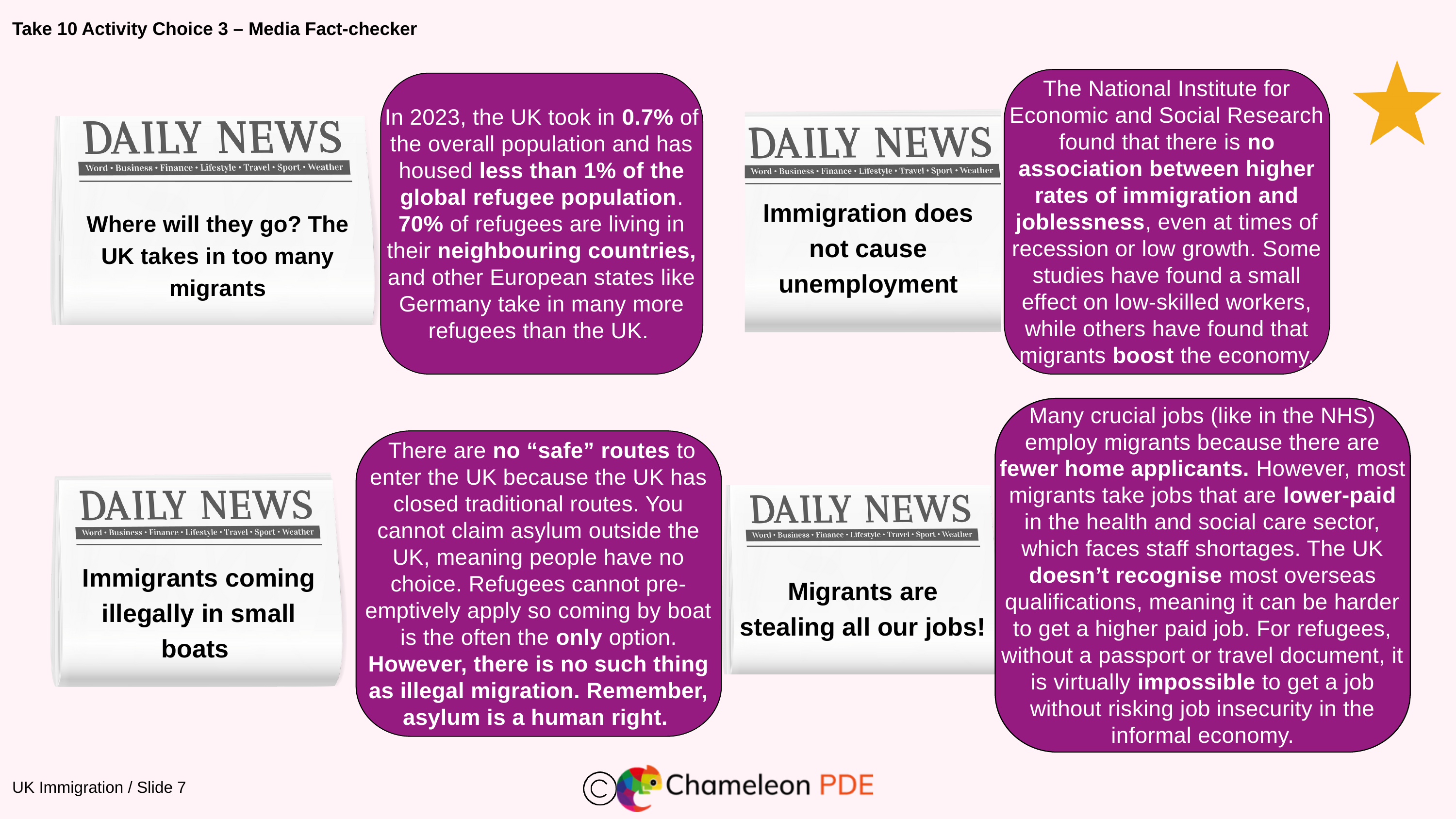

Take 10 Activity Choice 3 – Media Fact-checker

The National Institute for Economic and Social Research found that there is no association between higher rates of immigration and joblessness, even at times of recession or low growth. Some studies have found a small effect on low-skilled workers, while others have found that migrants boost the economy.

In 2023, the UK took in 0.7% of the overall population and has housed less than 1% of the global refugee population. 70% of refugees are living in their neighbouring countries, and other European states like Germany take in many more refugees than the UK.

Immigration does not cause unemployment

Where will they go? The UK takes in too many migrants

Many crucial jobs (like in the NHS) employ migrants because there are fewer home applicants. However, most migrants take jobs that are lower-paid in the health and social care sector, which faces staff shortages. The UK doesn’t recognise most overseas qualifications, meaning it can be harder to get a higher paid job. For refugees, without a passport or travel document, it is virtually impossible to get a job without risking job insecurity in the informal economy.

 There are no “safe” routes to enter the UK because the UK has closed traditional routes. You cannot claim asylum outside the UK, meaning people have no choice. Refugees cannot pre-emptively apply so coming by boat is the often the only option. However, there is no such thing as illegal migration. Remember, asylum is a human right.

Immigrants coming illegally in small boats

Migrants are stealing all our jobs!

UK Immigration / Slide 7